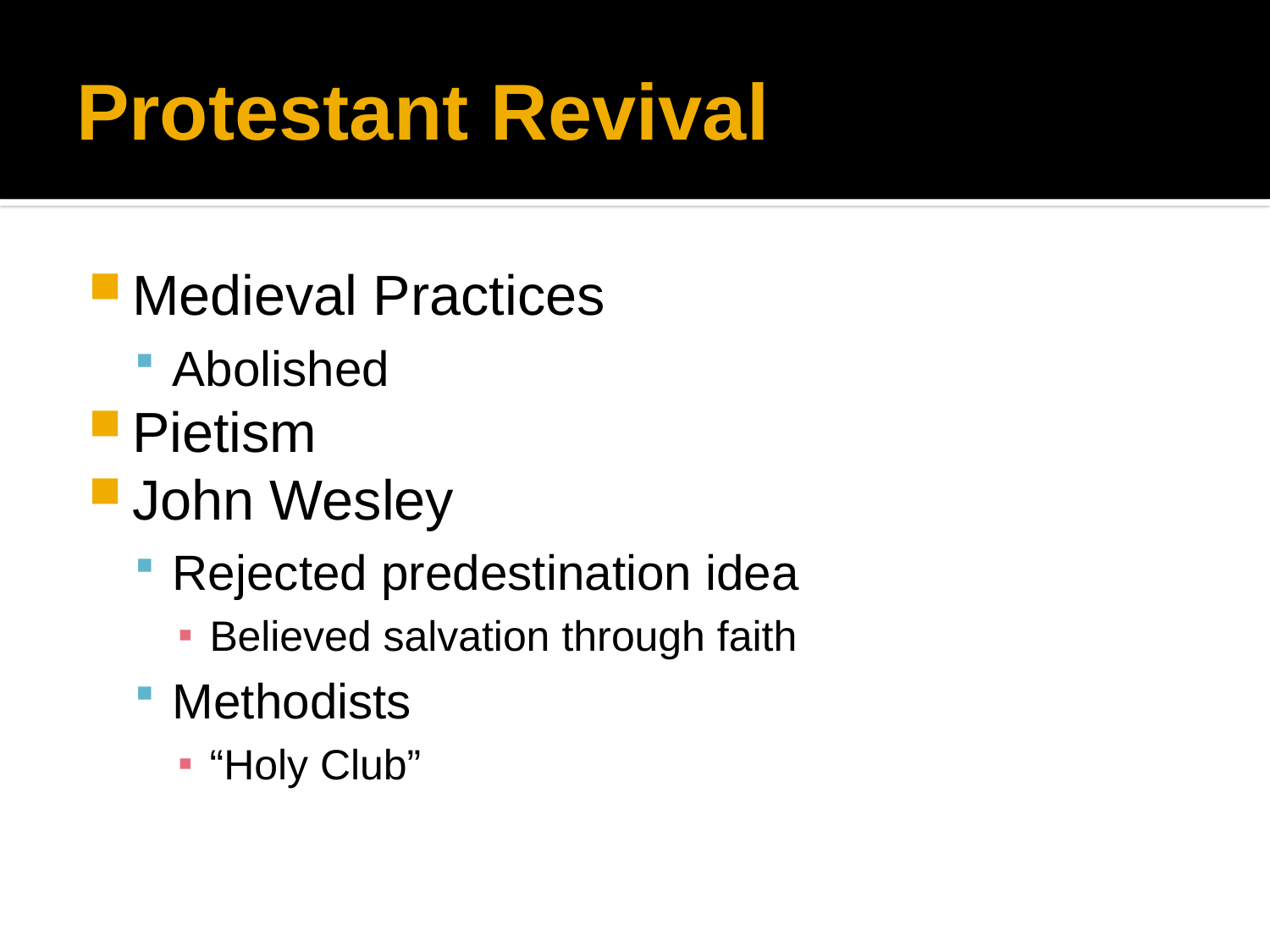

# Protestant Revival
Medieval Practices
Abolished
Pietism
John Wesley
Rejected predestination idea
Believed salvation through faith
Methodists
“Holy Club”